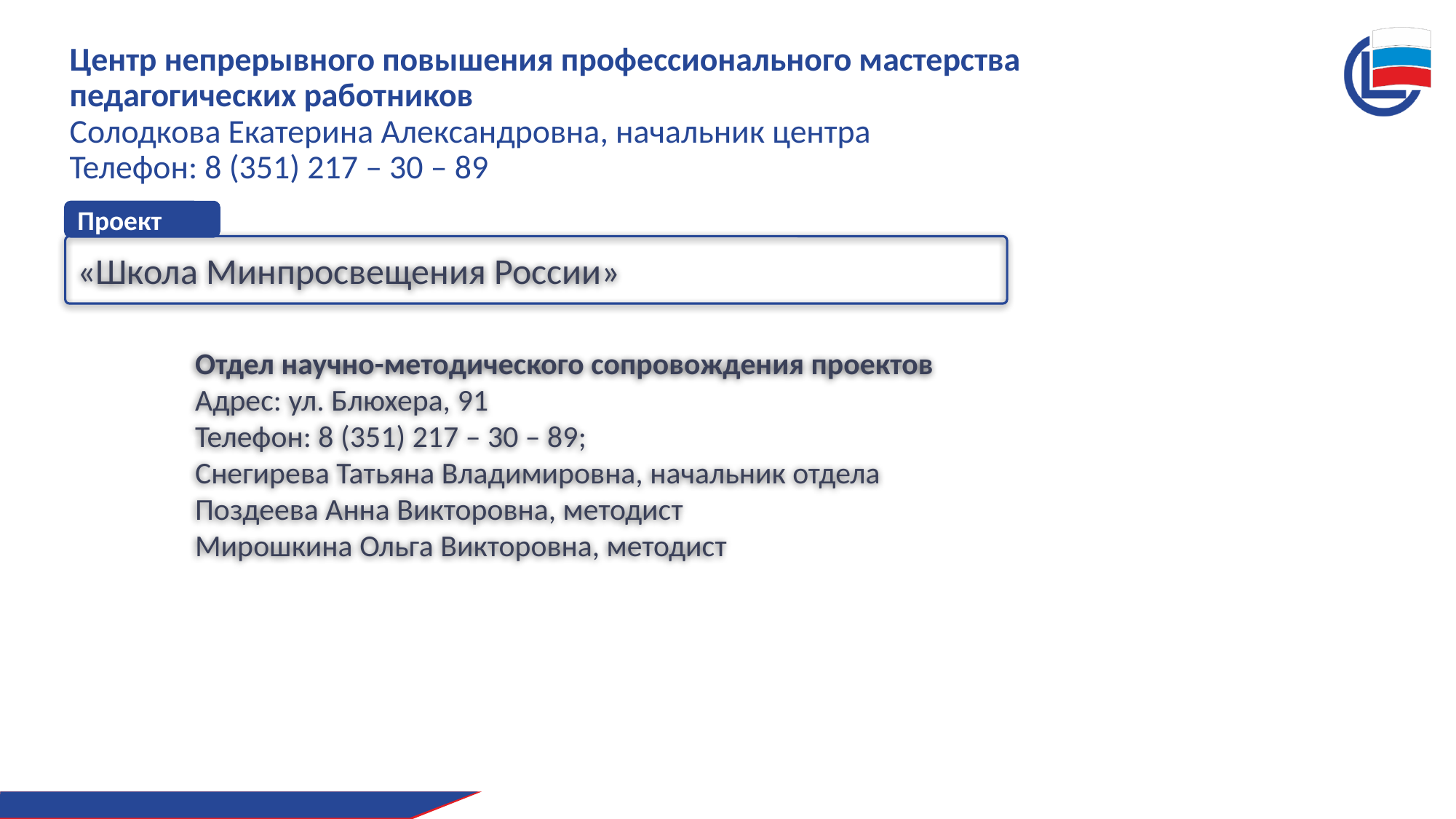

# Центр непрерывного повышения профессионального мастерства педагогических работников Солодкова Екатерина Александровна, начальник центра Телефон: 8 (351) 217 – 30 – 89
Проект
«Школа Минпросвещения России»
Отдел научно-методического сопровождения проектов
Адрес: ул. Блюхера, 91
Телефон: 8 (351) 217 – 30 – 89;
Снегирева Татьяна Владимировна, начальник отдела
Поздеева Анна Викторовна, методист
Мирошкина Ольга Викторовна, методист